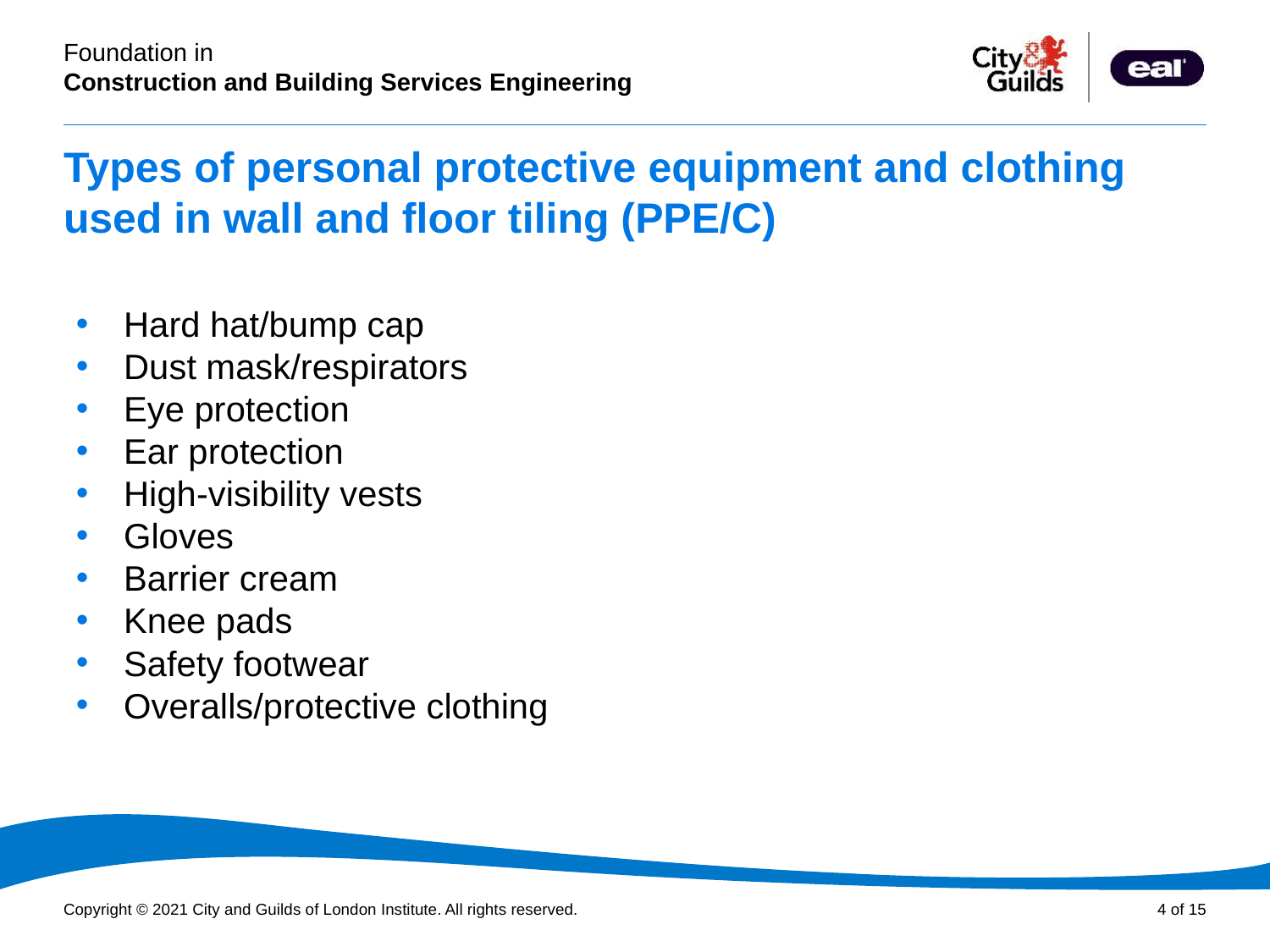

# Types of personal protective equipment and clothing used in wall and floor tiling (PPE/C)
Hard hat/bump cap
Dust mask/respirators
Eye protection
Ear protection
High-visibility vests
Gloves
Barrier cream
Knee pads
Safety footwear
Overalls/protective clothing